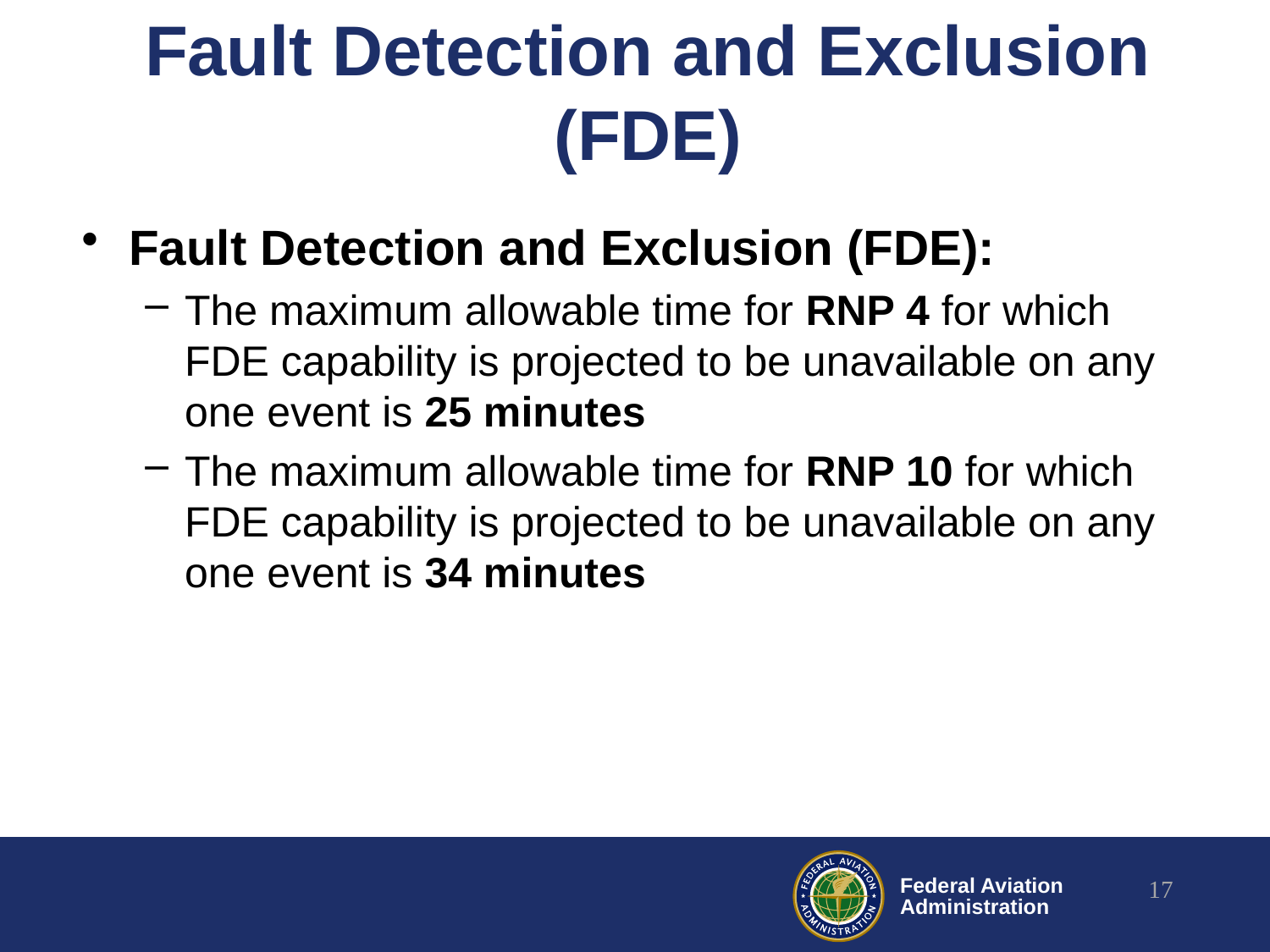

# Fault Detection and Exclusion (FDE)
Fault Detection and Exclusion (FDE):
The maximum allowable time for RNP 4 for which FDE capability is projected to be unavailable on any one event is 25 minutes
The maximum allowable time for RNP 10 for which FDE capability is projected to be unavailable on any one event is 34 minutes

17